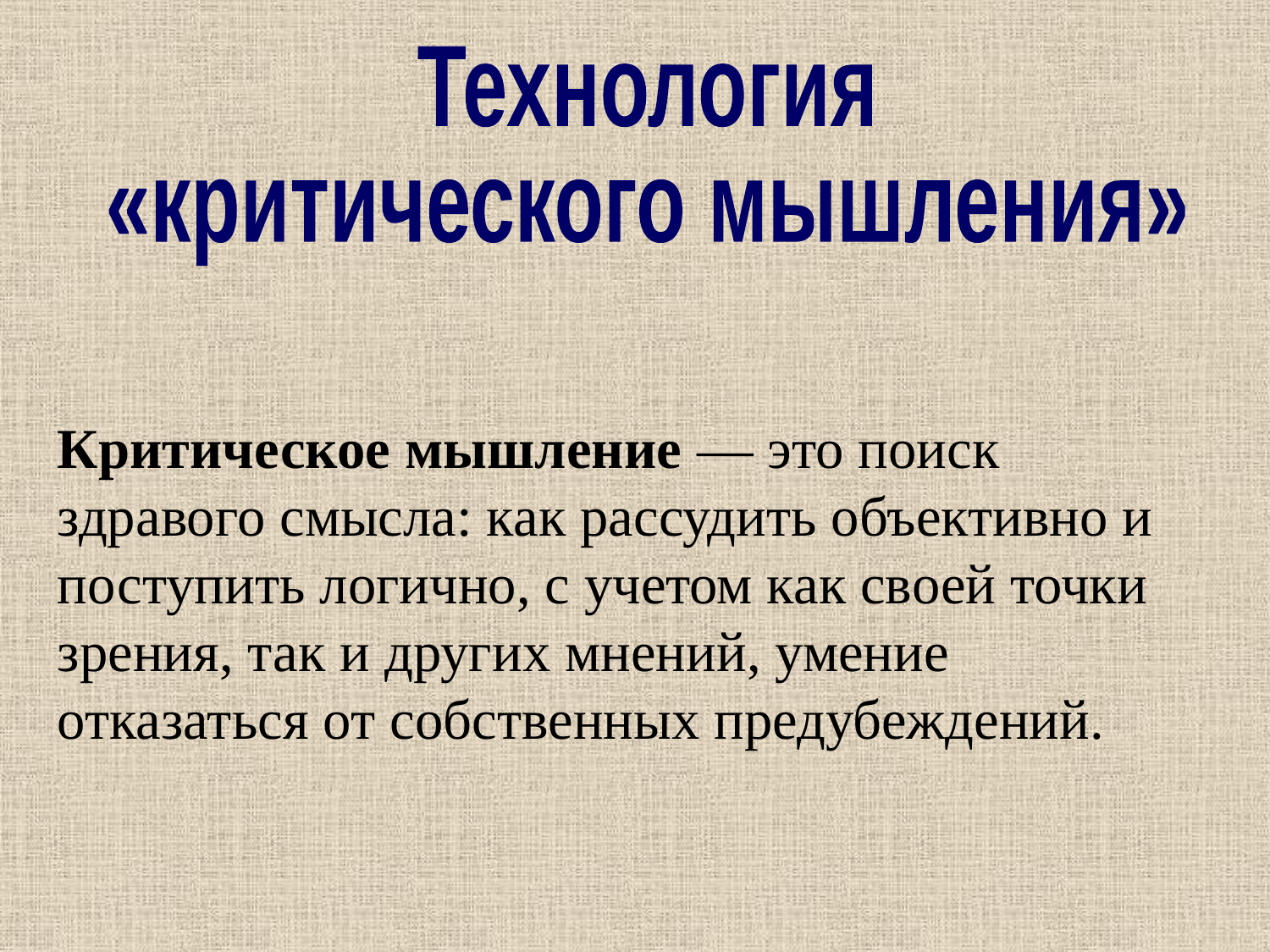

Технология
«критического мышления»
Критическое мышление — это поиск здравого смысла: как рассудить объективно и поступить логично, с учетом как своей точки зрения, так и других мнений, умение отказаться от собственных предубеждений.